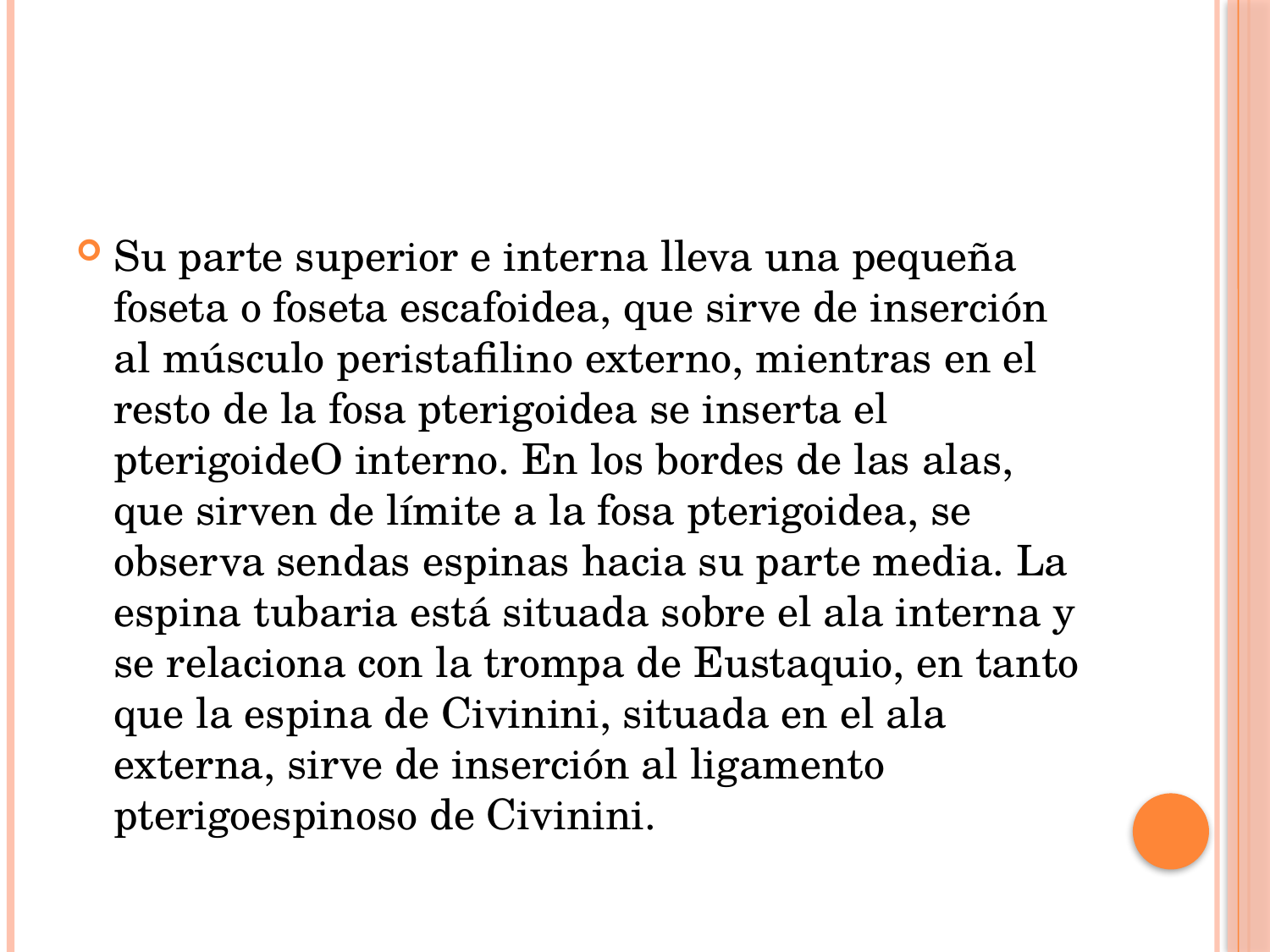

#
Su parte superior e interna lleva una pequeña foseta o foseta escafoidea, que sirve de inserción al músculo peristafilino externo, mientras en el resto de la fosa pterigoidea se inserta el pterigoideO interno. En los bordes de las alas, que sirven de límite a la fosa pterigoidea, se observa sendas espinas hacia su parte media. La espina tubaria está situada sobre el ala interna y se relaciona con la trompa de Eustaquio, en tanto que la espina de Civinini, situada en el ala externa, sirve de inserción al ligamento pterigoespinoso de Civinini.